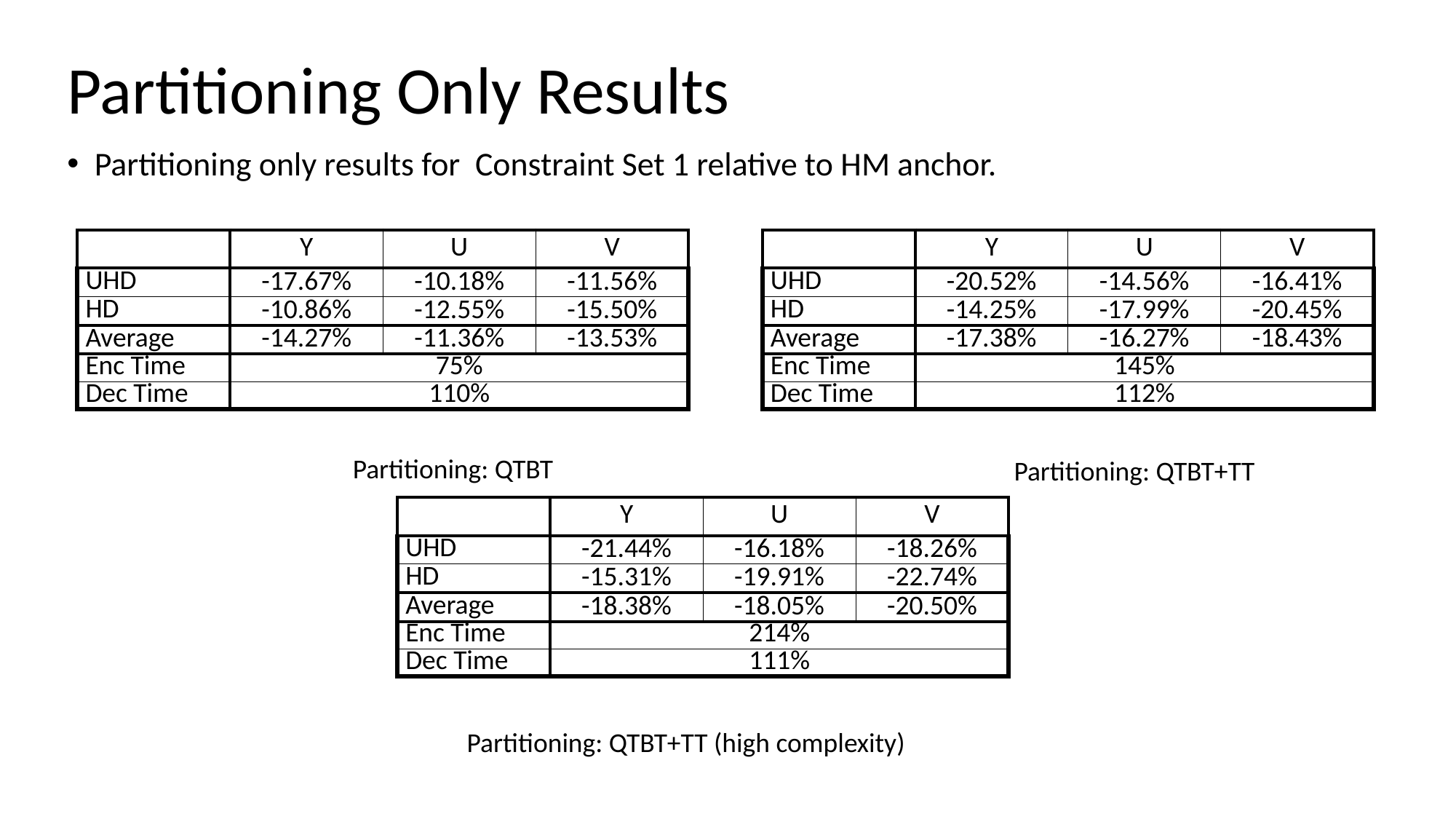

# Partitioning Only Results
Partitioning only results for  Constraint Set 1 relative to HM anchor.
|  | Y | U | V |
| --- | --- | --- | --- |
| UHD | -17.67% | -10.18% | -11.56% |
| HD | -10.86% | -12.55% | -15.50% |
| Average | -14.27% | -11.36% | -13.53% |
| Enc Time | 75% |  |  |
| Dec Time | 110% |  |  |
|  | Y | U | V |
| --- | --- | --- | --- |
| UHD | -20.52% | -14.56% | -16.41% |
| HD | -14.25% | -17.99% | -20.45% |
| Average | -17.38% | -16.27% | -18.43% |
| Enc Time | 145% |  |  |
| Dec Time | 112% |  |  |
Partitioning: QTBT
Partitioning: QTBT+TT
|  | Y | U | V |
| --- | --- | --- | --- |
| UHD | -21.44% | -16.18% | -18.26% |
| HD | -15.31% | -19.91% | -22.74% |
| Average | -18.38% | -18.05% | -20.50% |
| Enc Time | 214% |  |  |
| Dec Time | 111% |  |  |
Partitioning: QTBT+TT (high complexity)